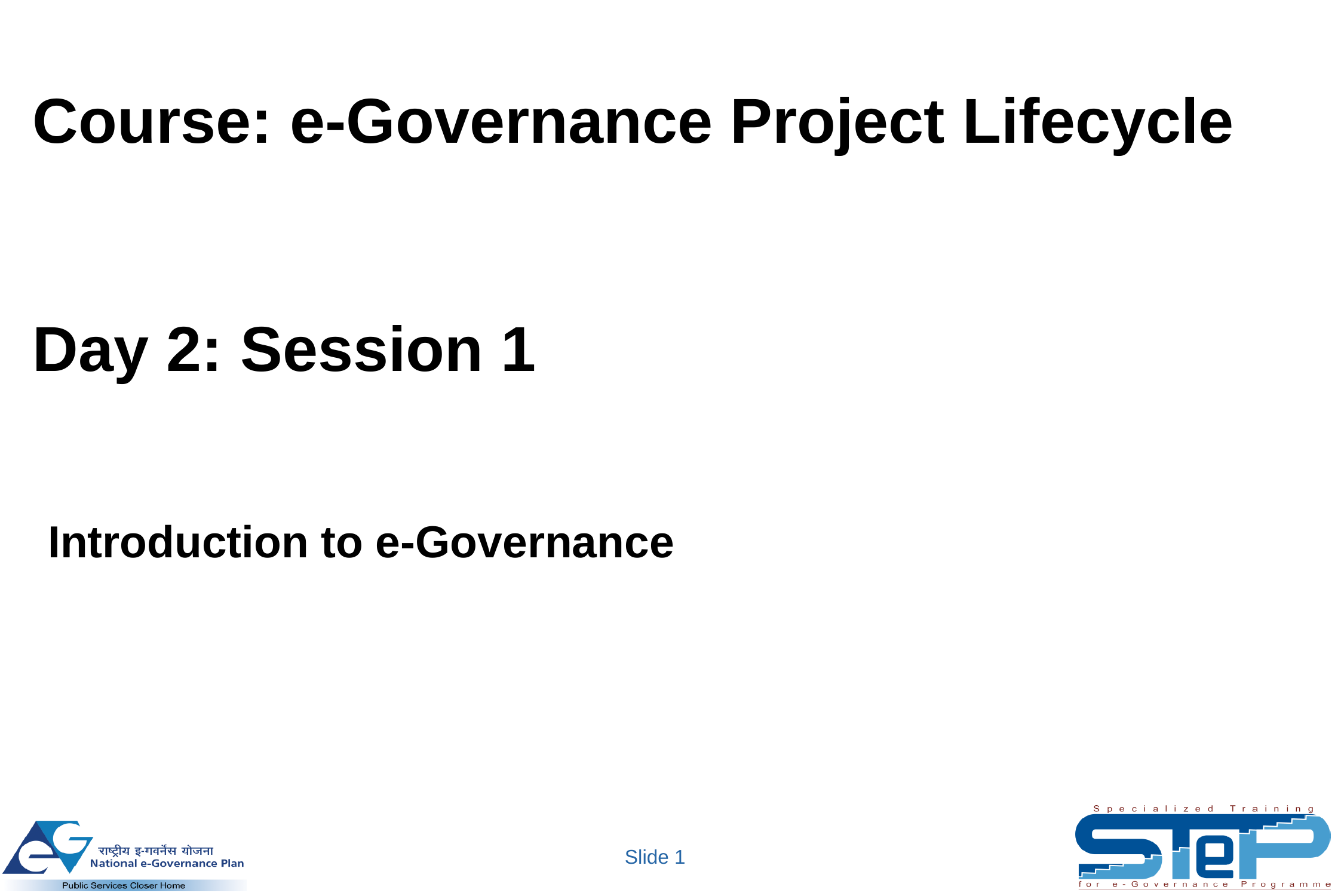

# Course: e-Governance Project Lifecycle Day 2: Session 1
Introduction to e-Governance